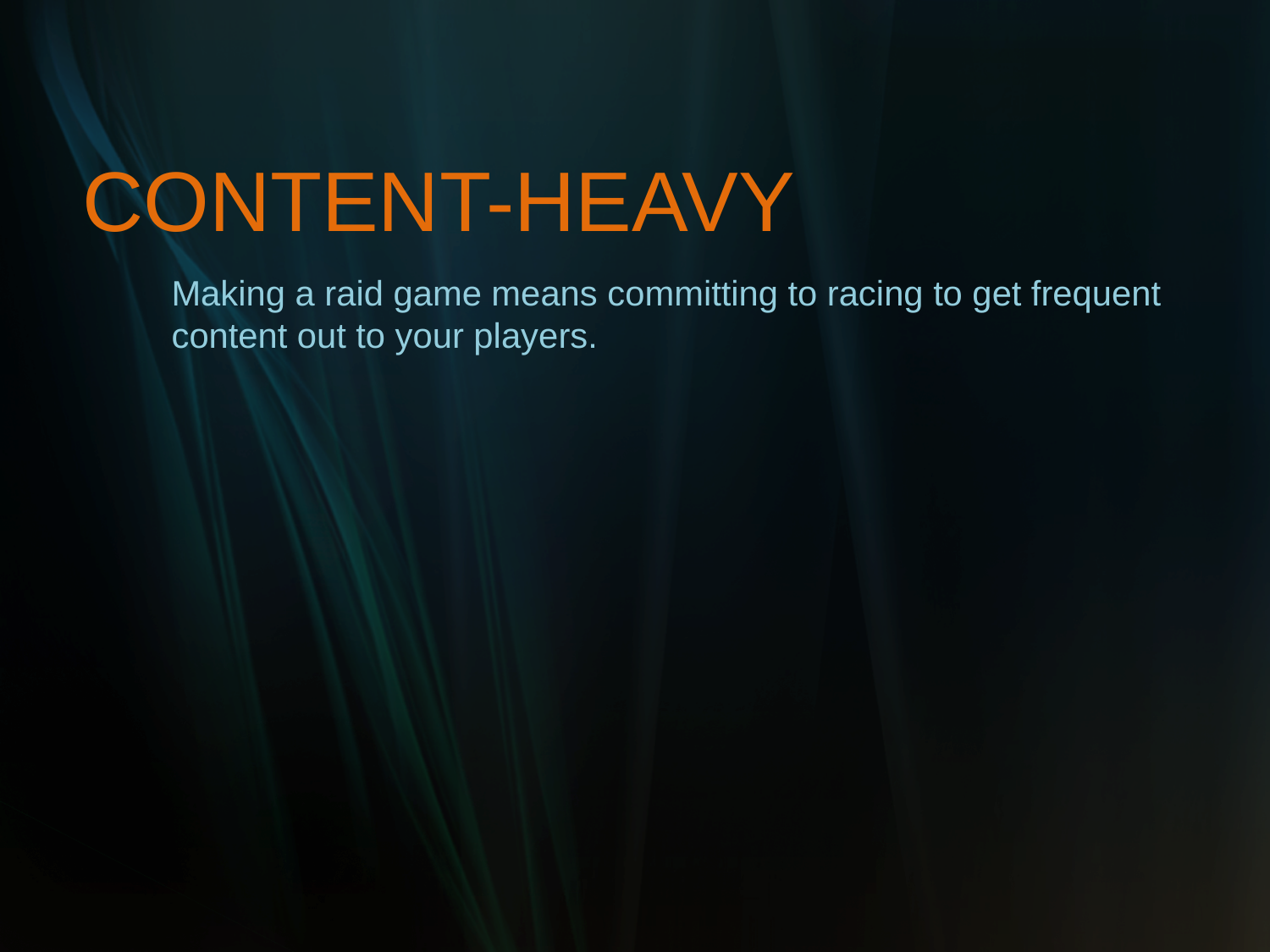

# CONTENT-HEAVY
Making a raid game means committing to racing to get frequent content out to your players.